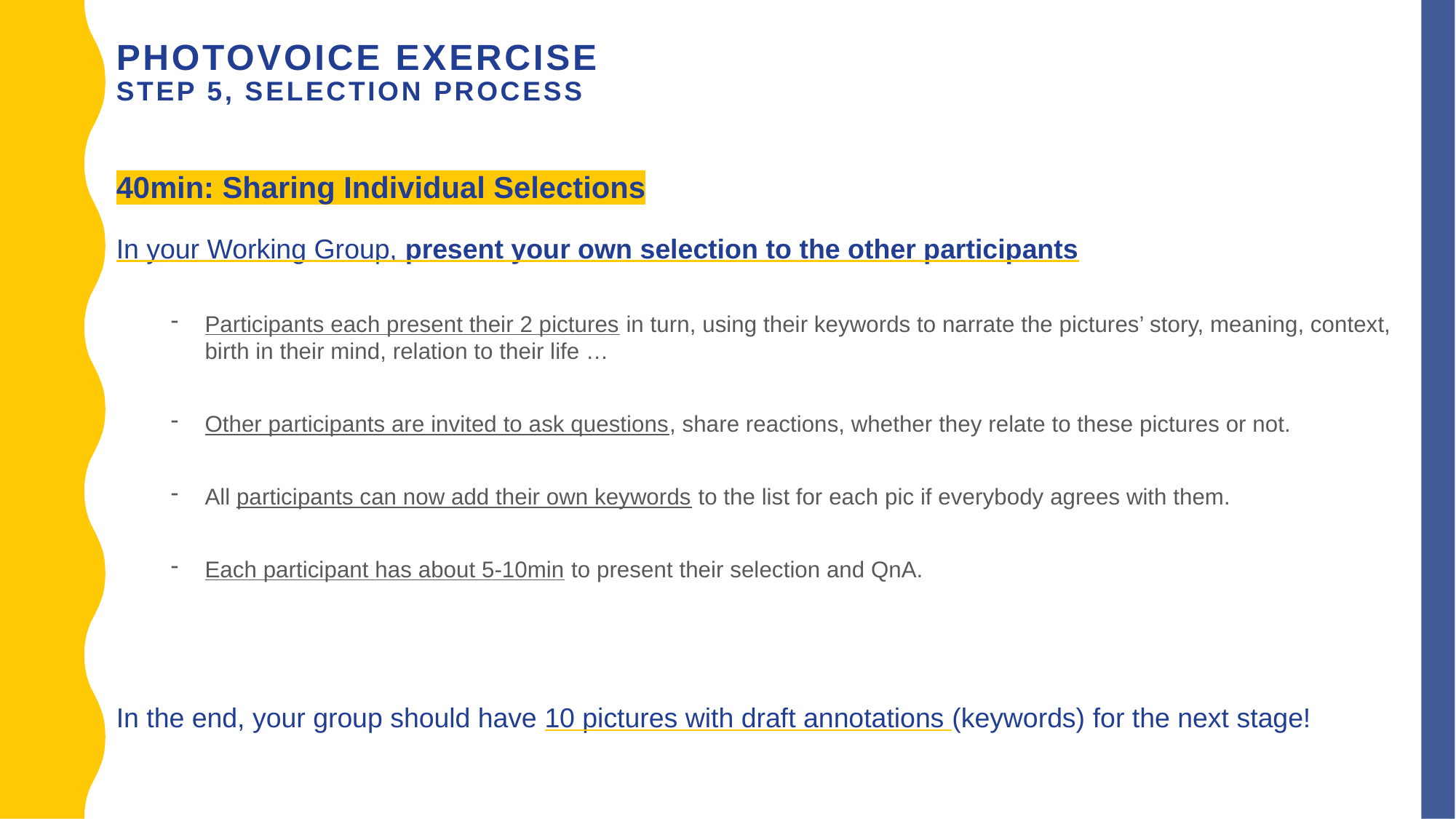

Photovoice exercise
step 5, Selection process
40min: Sharing Individual Selections
In your Working Group, present your own selection to the other participants
Participants each present their 2 pictures in turn, using their keywords to narrate the pictures’ story, meaning, context,  birth in their mind, relation to their life …
Other participants are invited to ask questions, share reactions, whether they relate to these pictures or not.
All participants can now add their own keywords to the list for each pic if everybody agrees with them.
Each participant has about 5-10min to present their selection and QnA.

In the end, your group should have 10 pictures with draft annotations (keywords) for the next stage!